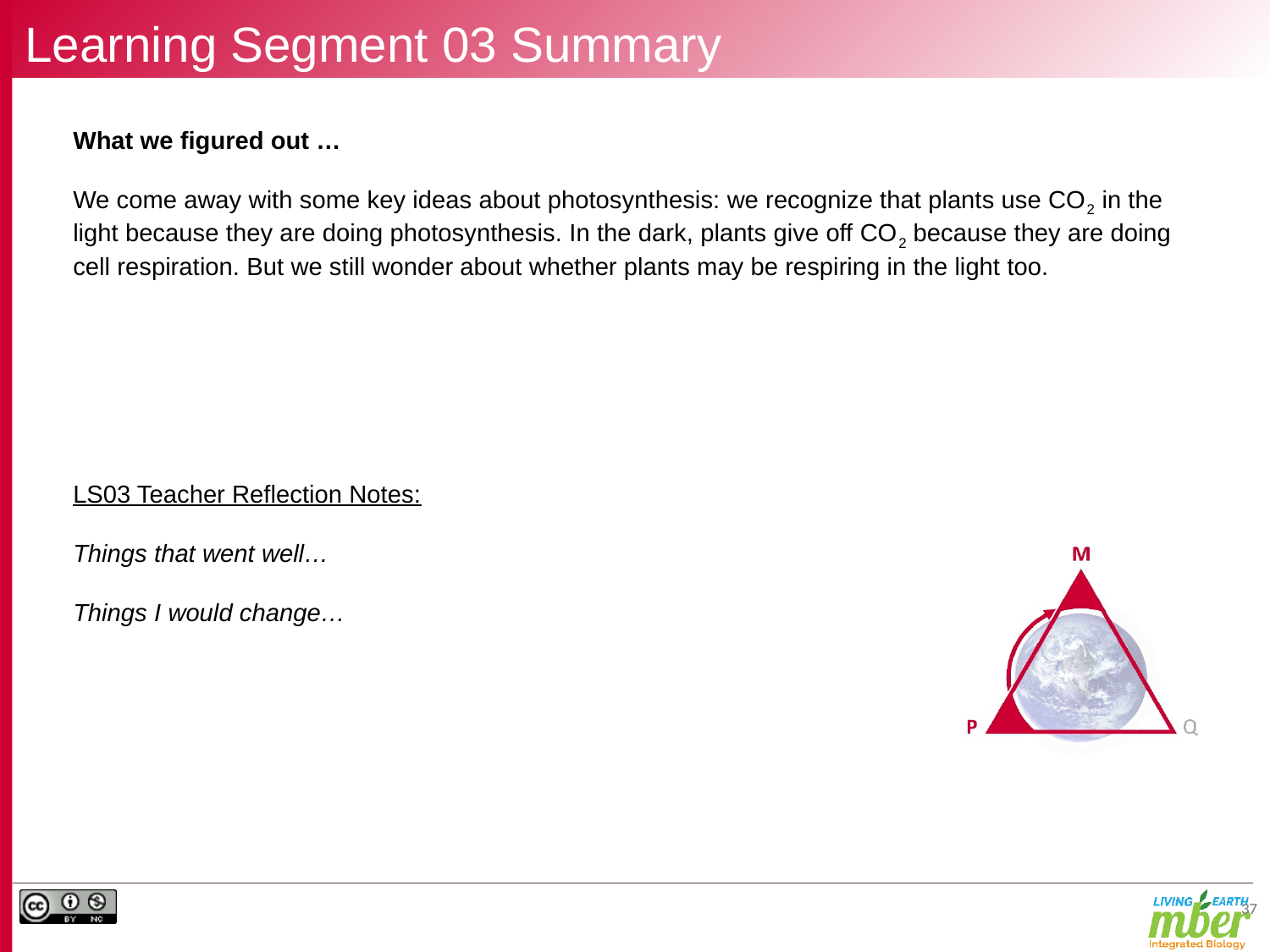

# Learning Segment 03 Summary
What we figured out …

We come away with some key ideas about photosynthesis: we recognize that plants use CO2 in the light because they are doing photosynthesis. In the dark, plants give off CO2 because they are doing cell respiration. But we still wonder about whether plants may be respiring in the light too.

LS03 Teacher Reflection Notes:

Things that went well…

Things I would change…

37
37